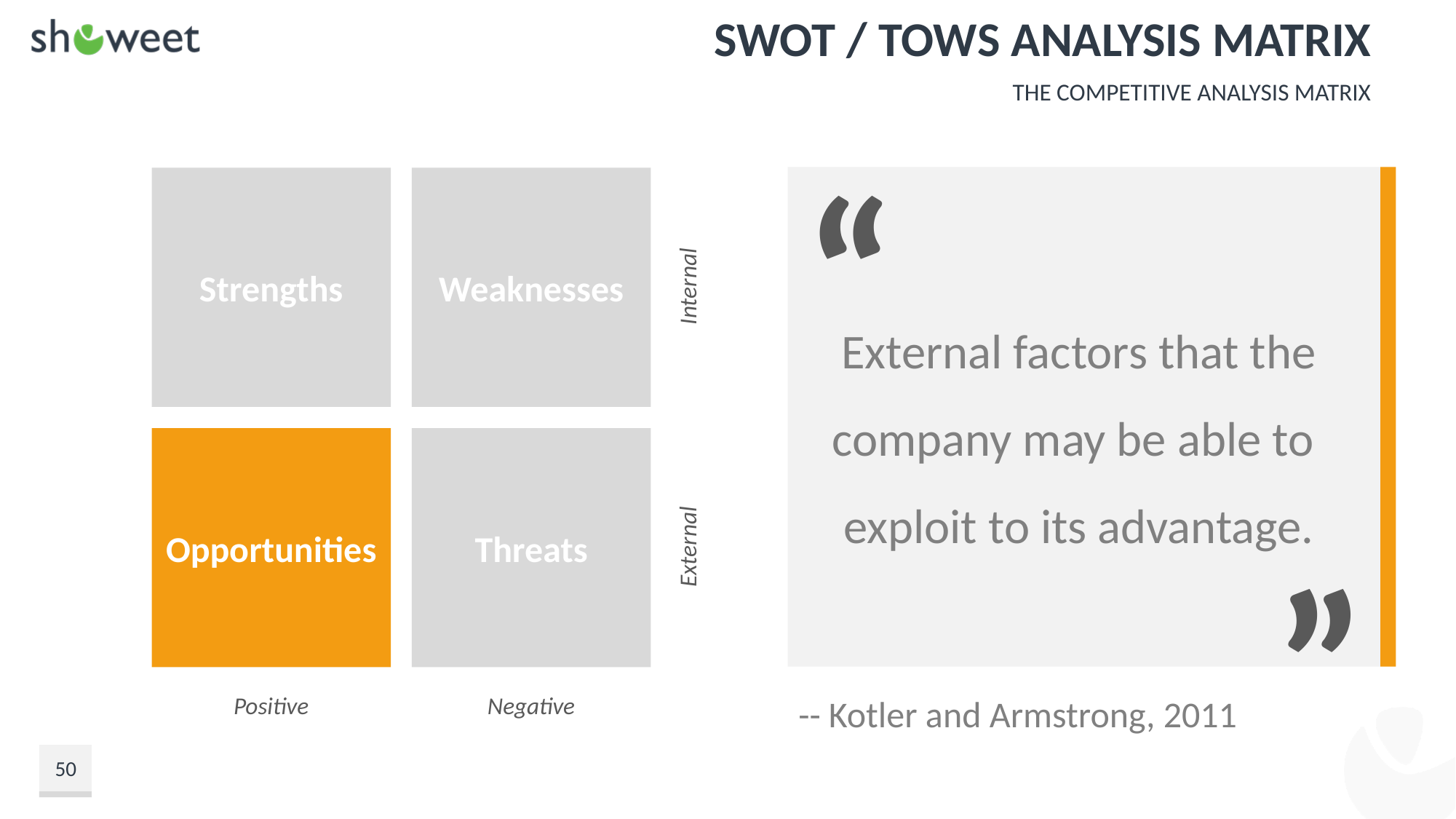

# SWOT / TOWS Analysis Matrix
The Competitive Analysis Matrix
“

Internal
Strengths
Weaknesses

External
Threats
Opportunities
Positive
Negative
External factors that the company may be able to  exploit to its advantage.

”
-- Kotler and Armstrong, 2011
50